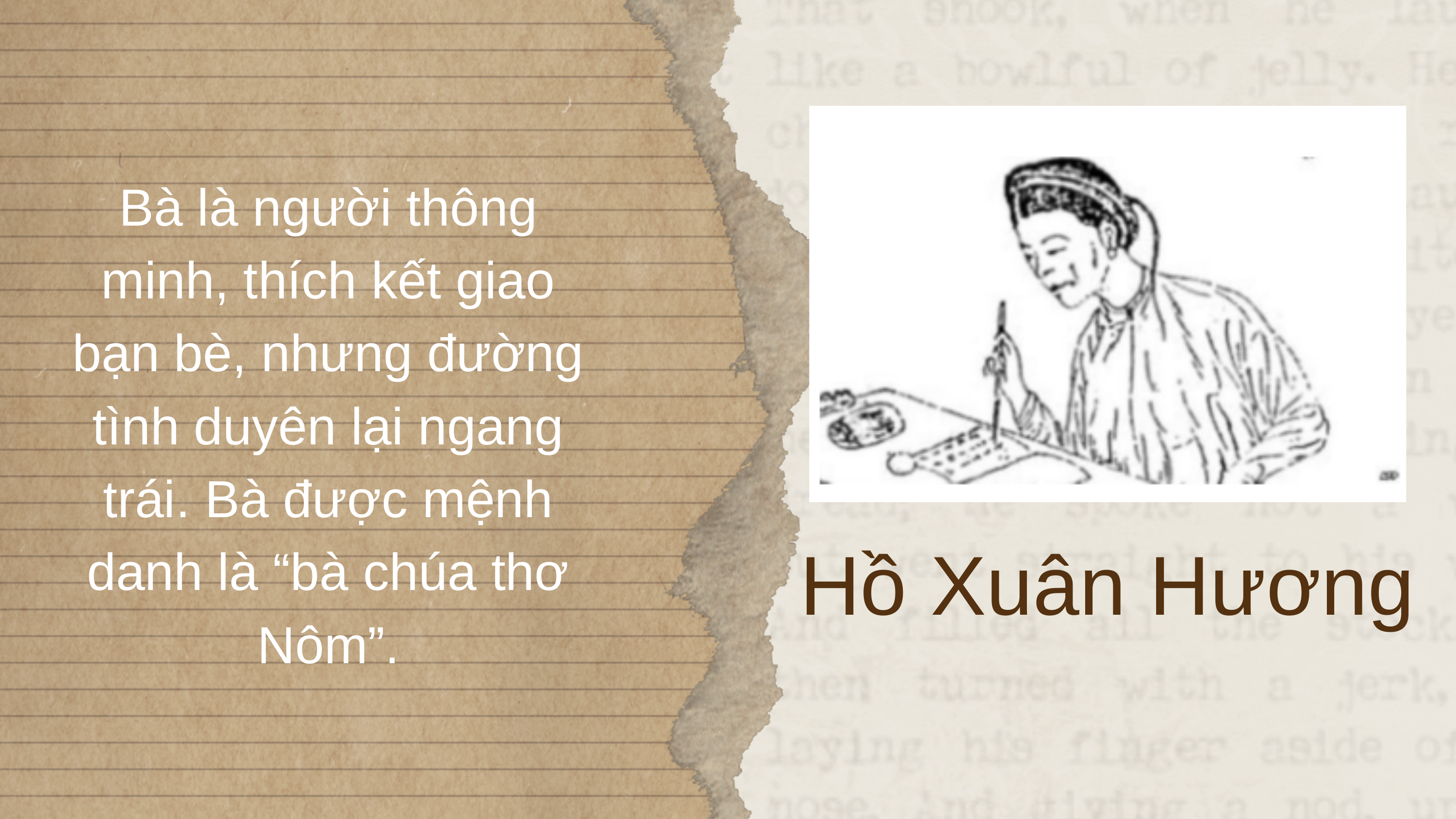

Bà là người thông minh, thích kết giao bạn bè, nhưng đường tình duyên lại ngang trái. Bà được mệnh danh là “bà chúa thơ Nôm”.
Hồ Xuân Hương